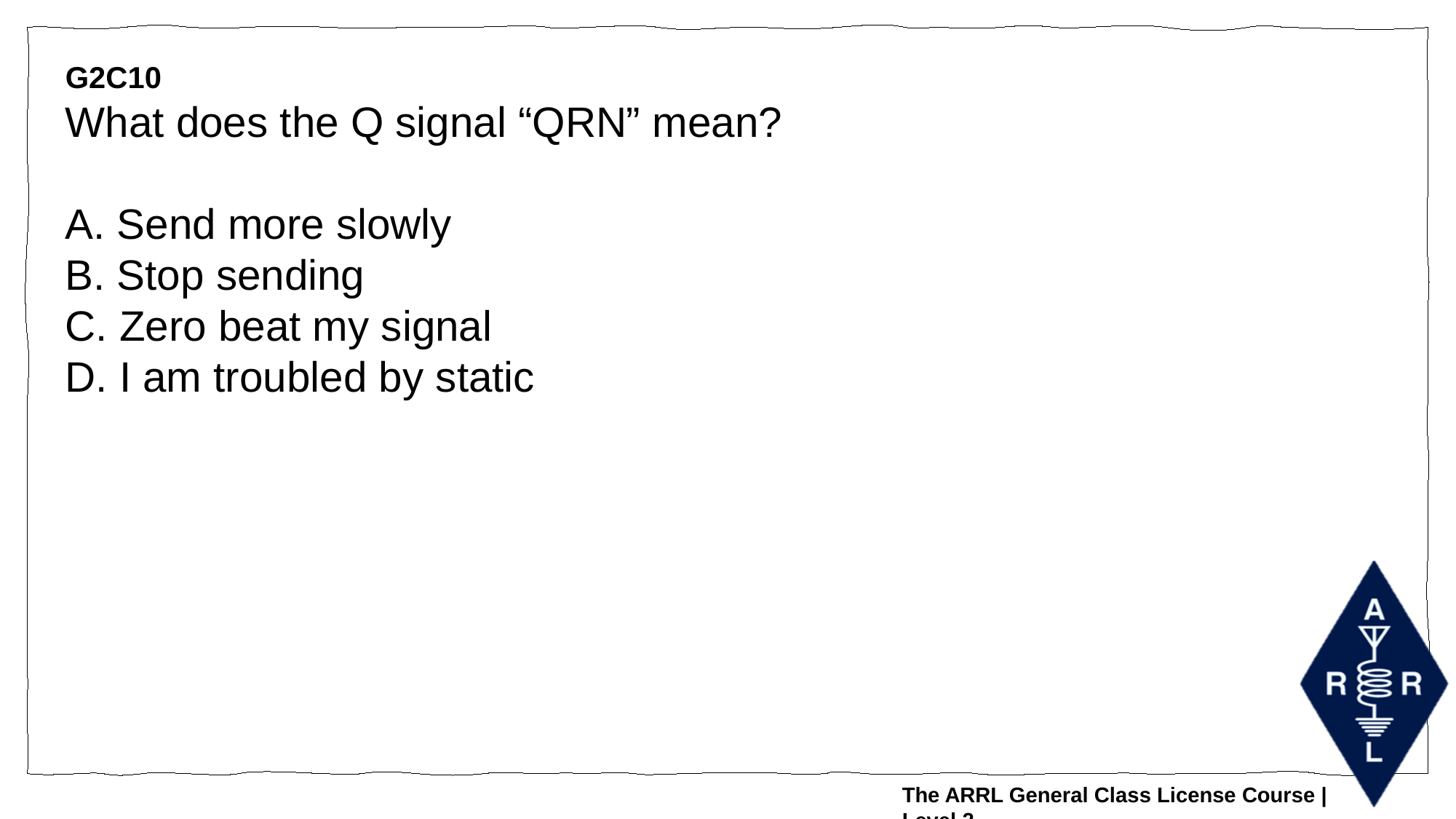

G2C10
What does the Q signal “QRN” mean?

A. Send more slowly
B. Stop sending
C. Zero beat my signal
D. I am troubled by static